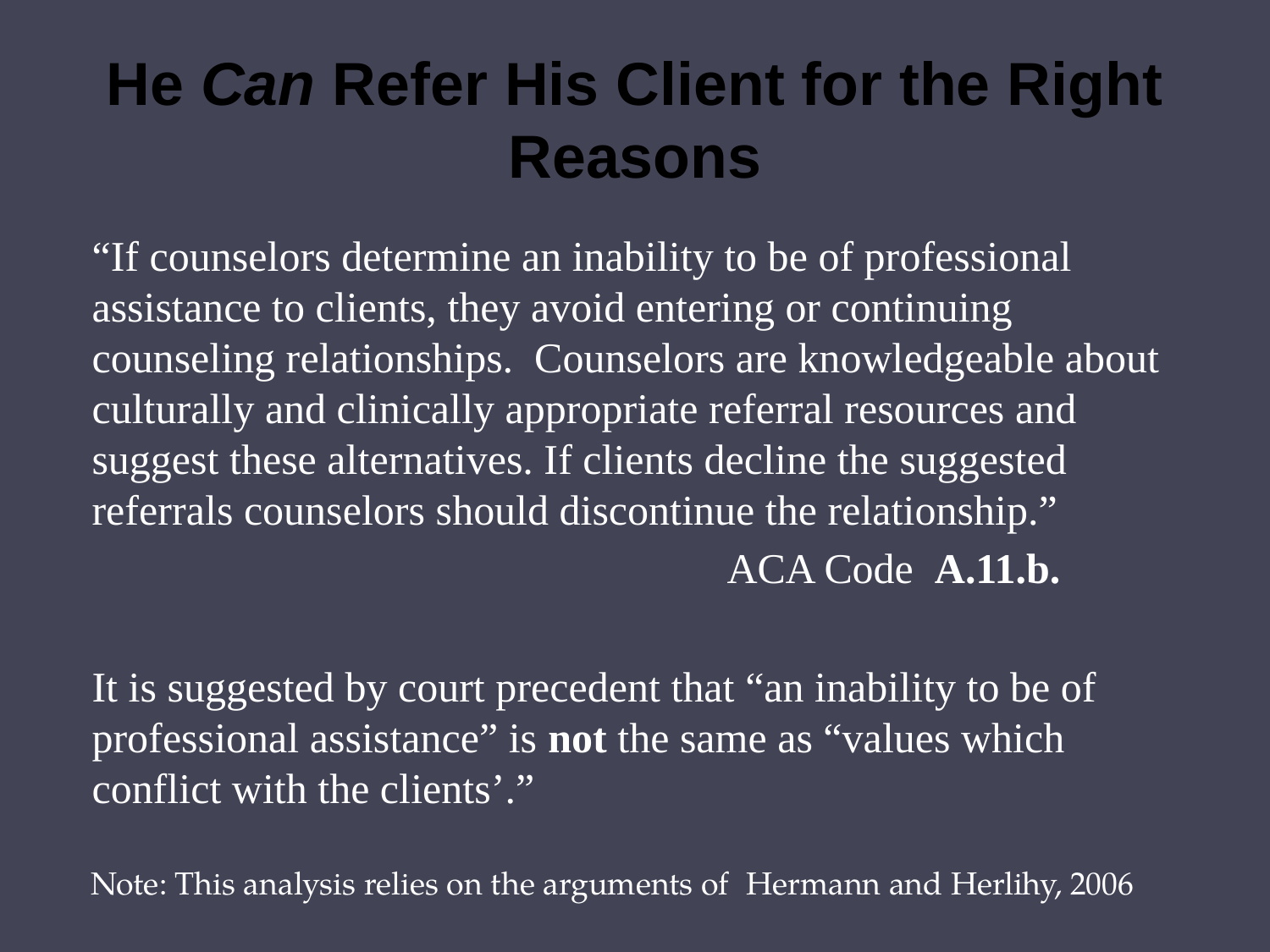

# He Can Refer His Client for the Right Reasons
“If counselors determine an inability to be of professional assistance to clients, they avoid entering or continuing counseling relationships.  Counselors are knowledgeable about culturally and clinically appropriate referral resources and suggest these alternatives. If clients decline the suggested referrals counselors should discontinue the relationship.”
					ACA Code  A.11.b.

It is suggested by court precedent that “an inability to be of professional assistance” is not the same as “values which conflict with the clients’.”

Note: This analysis relies on the arguments of  Hermann and Herlihy, 2006